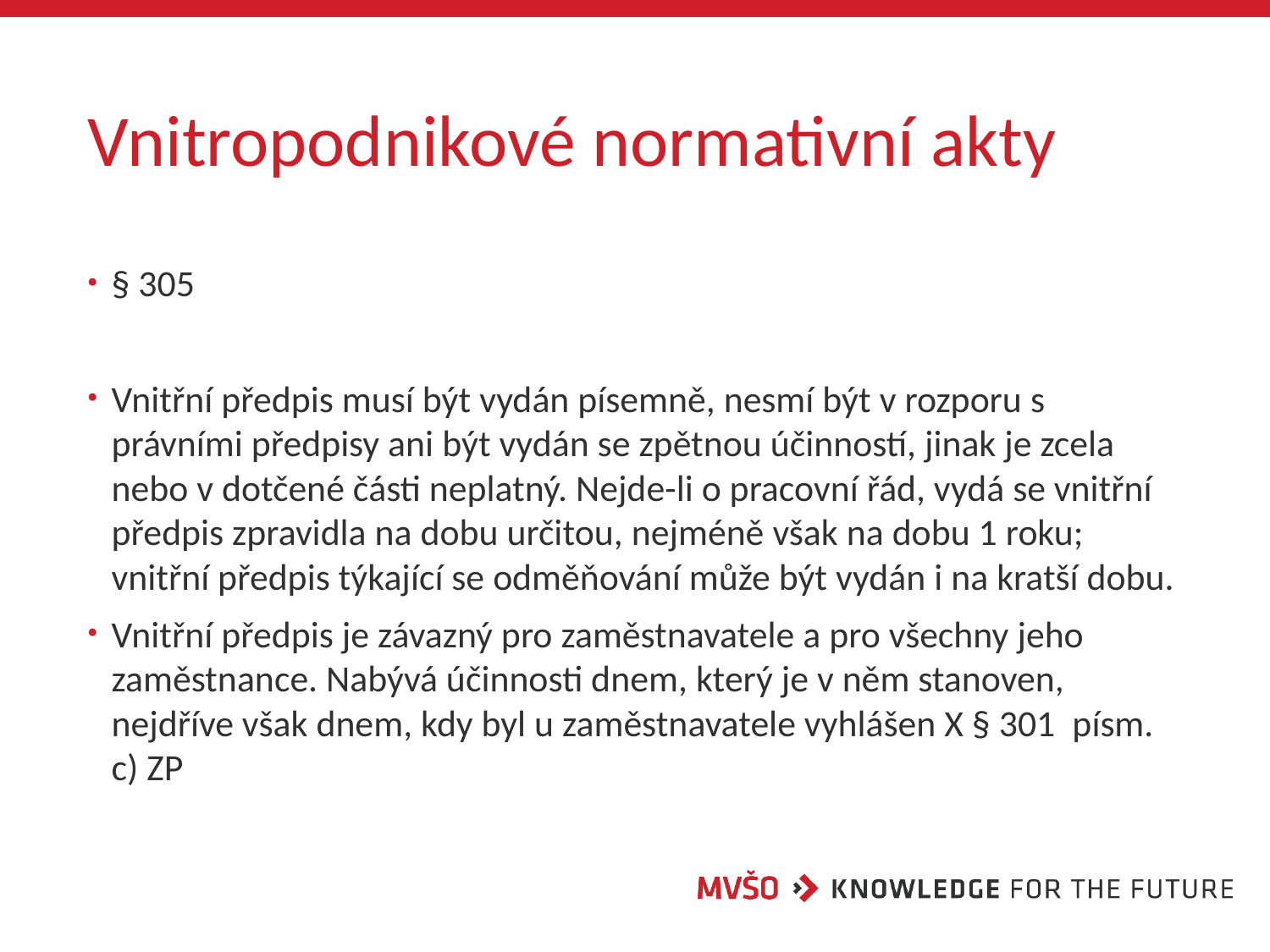

# Vnitropodnikové normativní akty
§ 305

Vnitřní předpis musí být vydán písemně, nesmí být v rozporu s právními předpisy ani být vydán se zpětnou účinností, jinak je zcela nebo v dotčené části neplatný. Nejde-li o pracovní řád, vydá se vnitřní předpis zpravidla na dobu určitou, nejméně však na dobu 1 roku; vnitřní předpis týkající se odměňování může být vydán i na kratší dobu.
Vnitřní předpis je závazný pro zaměstnavatele a pro všechny jeho zaměstnance. Nabývá účinnosti dnem, který je v něm stanoven, nejdříve však dnem, kdy byl u zaměstnavatele vyhlášen X § 301  písm. c) ZP